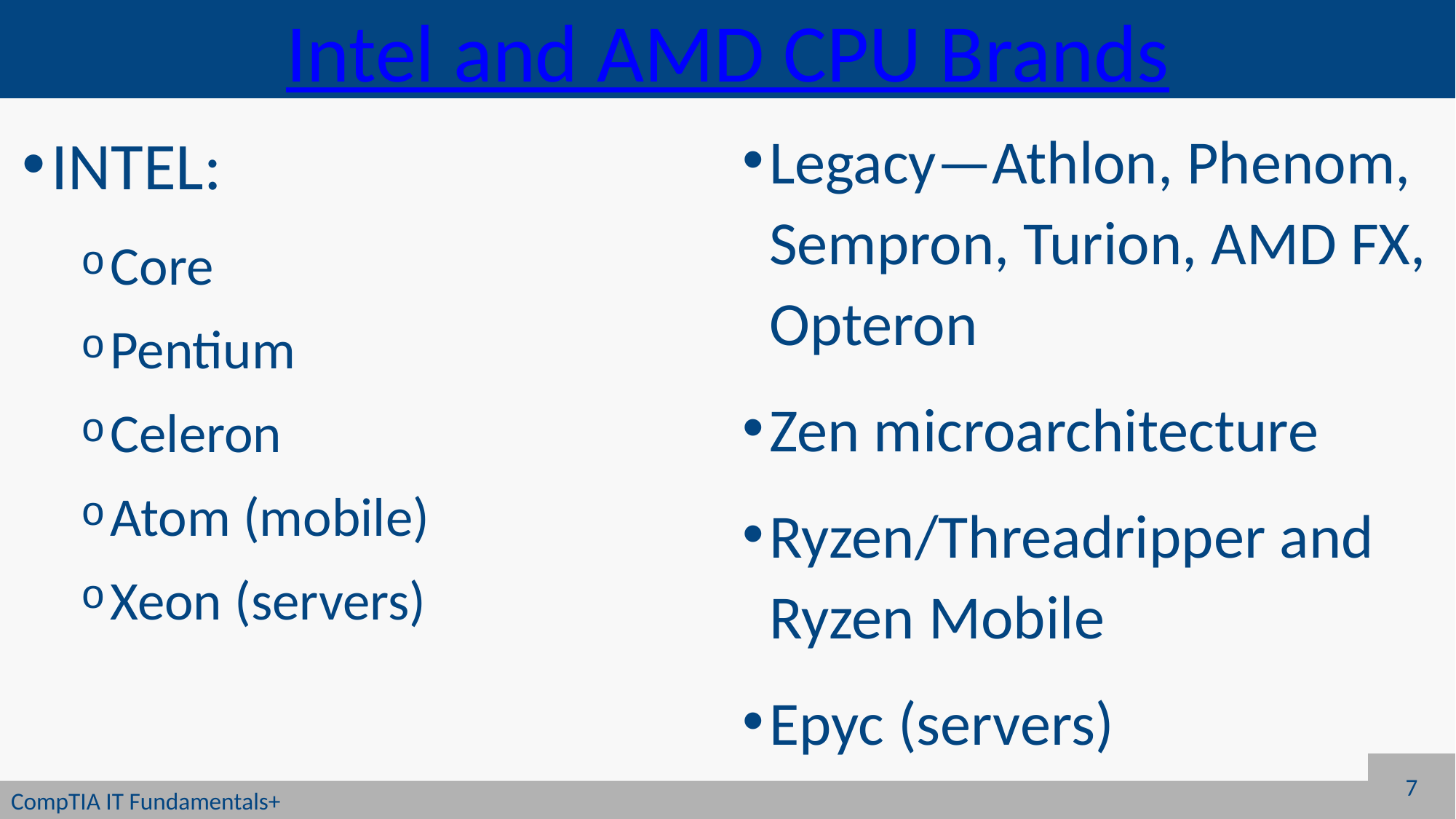

# Intel and AMD CPU Brands
INTEL:
Core
Pentium
Celeron
Atom (mobile)
Xeon (servers)

Legacy—Athlon, Phenom, Sempron, Turion, AMD FX, Opteron
Zen microarchitecture
Ryzen/Threadripper and Ryzen Mobile
Epyc (servers)

7
CompTIA IT Fundamentals+